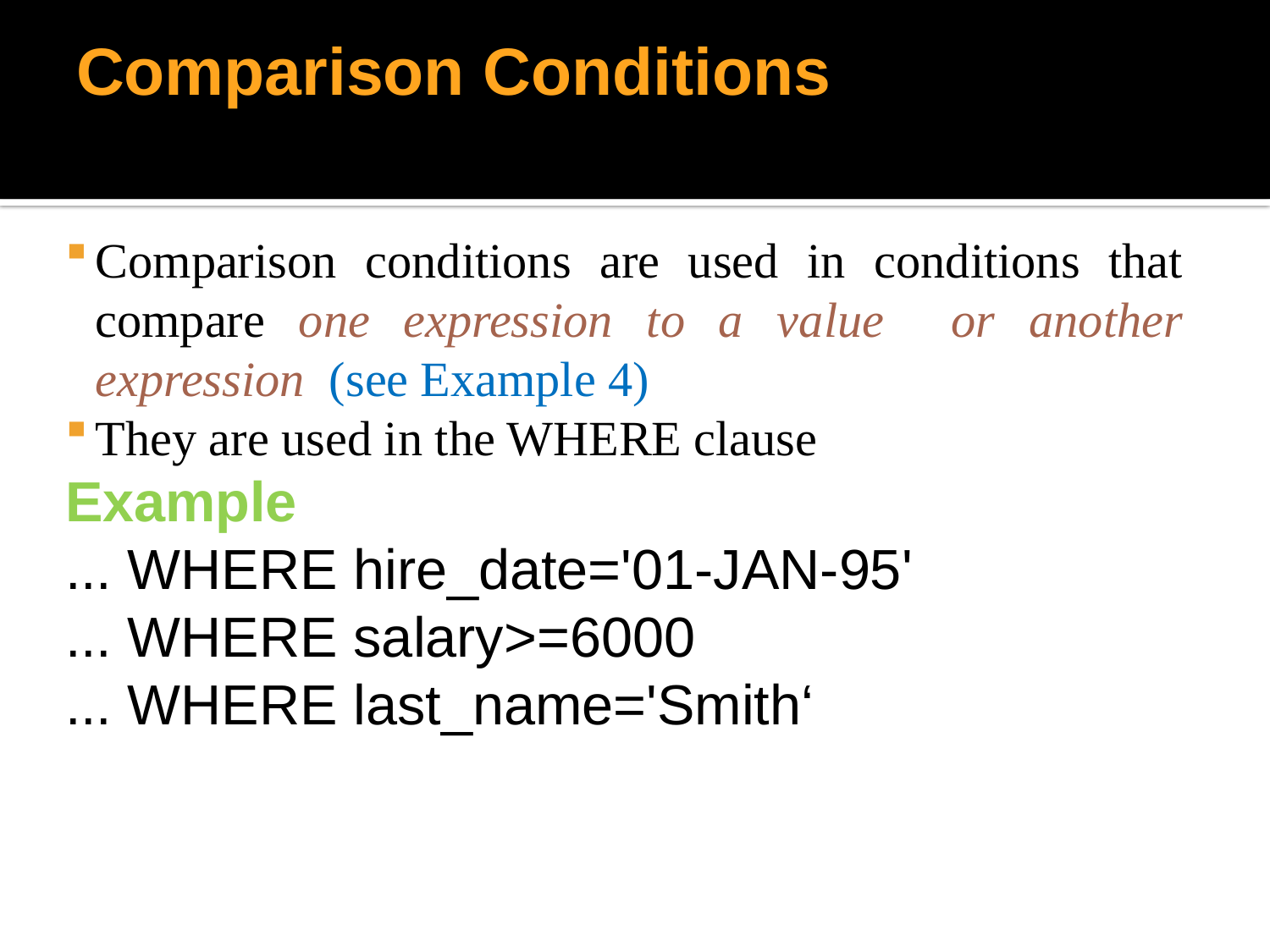

# Comparison Conditions
Comparison conditions are used in conditions that compare one expression to a value  or another expression  (see Example 4)
They are used in the WHERE clause
Example
... WHERE hire_date='01-JAN-95'
... WHERE salary>=6000
... WHERE last_name='Smith‘